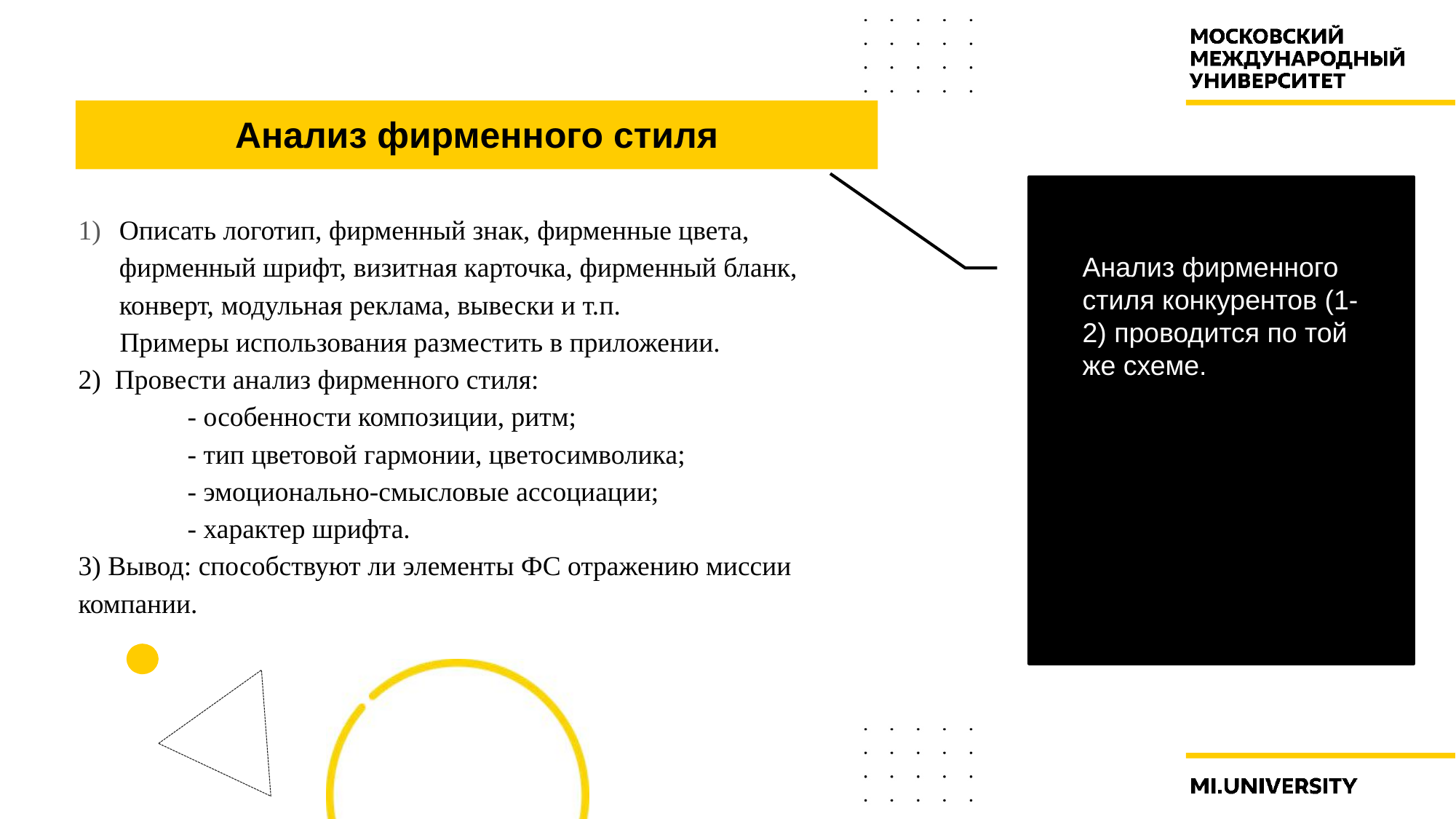

# Анализ фирменного стиля

Описать логотип, фирменный знак, фирменные цвета, фирменный шрифт, визитная карточка, фирменный бланк, конверт, модульная реклама, вывески и т.п.
      Примеры использования разместить в приложении.
2)  Провести анализ фирменного стиля:
	- особенности композиции, ритм;
	- тип цветовой гармонии, цветосимволика;
	- эмоционально-смысловые ассоциации;
	- характер шрифта.
3) Вывод: способствуют ли элементы ФС отражению миссии компании.

Анализ фирменного стиля конкурентов (1-2) проводится по той же схеме.